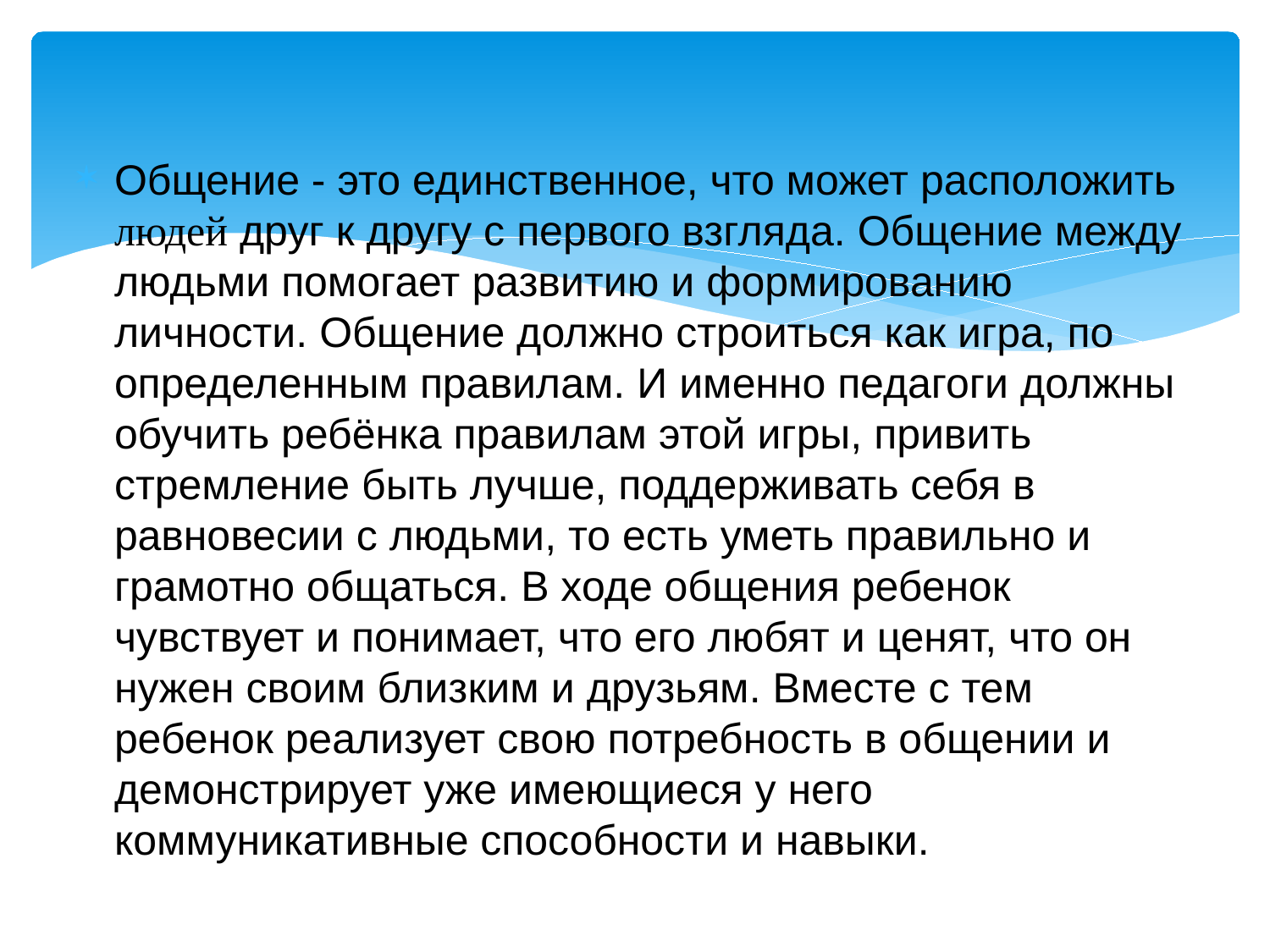

#
Общение - это единственное, что может расположить людей друг к другу с первого взгляда. Общение между людьми помогает развитию и формированию личности. Общение должно строиться как игра, по определенным правилам. И именно педагоги должны обучить ребёнка правилам этой игры, привить стремление быть лучше, поддерживать себя в равновесии с людьми, то есть уметь правильно и грамотно общаться. В ходе общения ребенок чувствует и понимает, что его любят и ценят, что он нужен своим близким и друзьям. Вместе с тем ребенок реализует свою потребность в общении и демонстрирует уже имеющиеся у него коммуникативные способности и навыки.